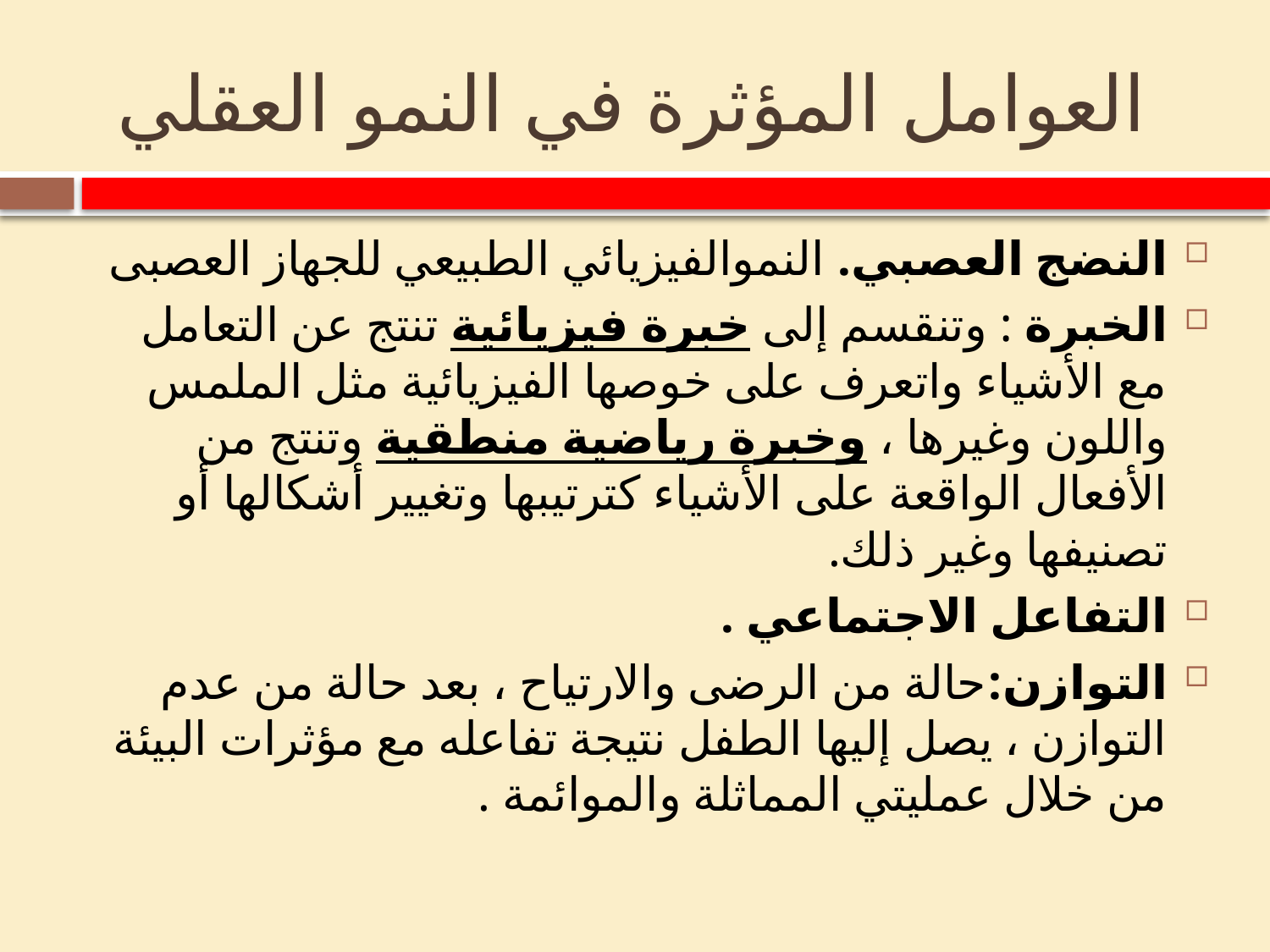

# العوامل المؤثرة في النمو العقلي
النضج العصبي. النموالفيزيائي الطبيعي للجهاز العصبى
الخبرة : وتنقسم إلى خبرة فيزيائية تنتج عن التعامل مع الأشياء واتعرف على خوصها الفيزيائية مثل الملمس واللون وغيرها ، وخبرة رياضية منطقية وتنتج من الأفعال الواقعة على الأشياء كترتيبها وتغيير أشكالها أو تصنيفها وغير ذلك.
التفاعل الاجتماعي .
التوازن:حالة من الرضى والارتياح ، بعد حالة من عدم التوازن ، يصل إليها الطفل نتيجة تفاعله مع مؤثرات البيئة من خلال عمليتي المماثلة والموائمة .